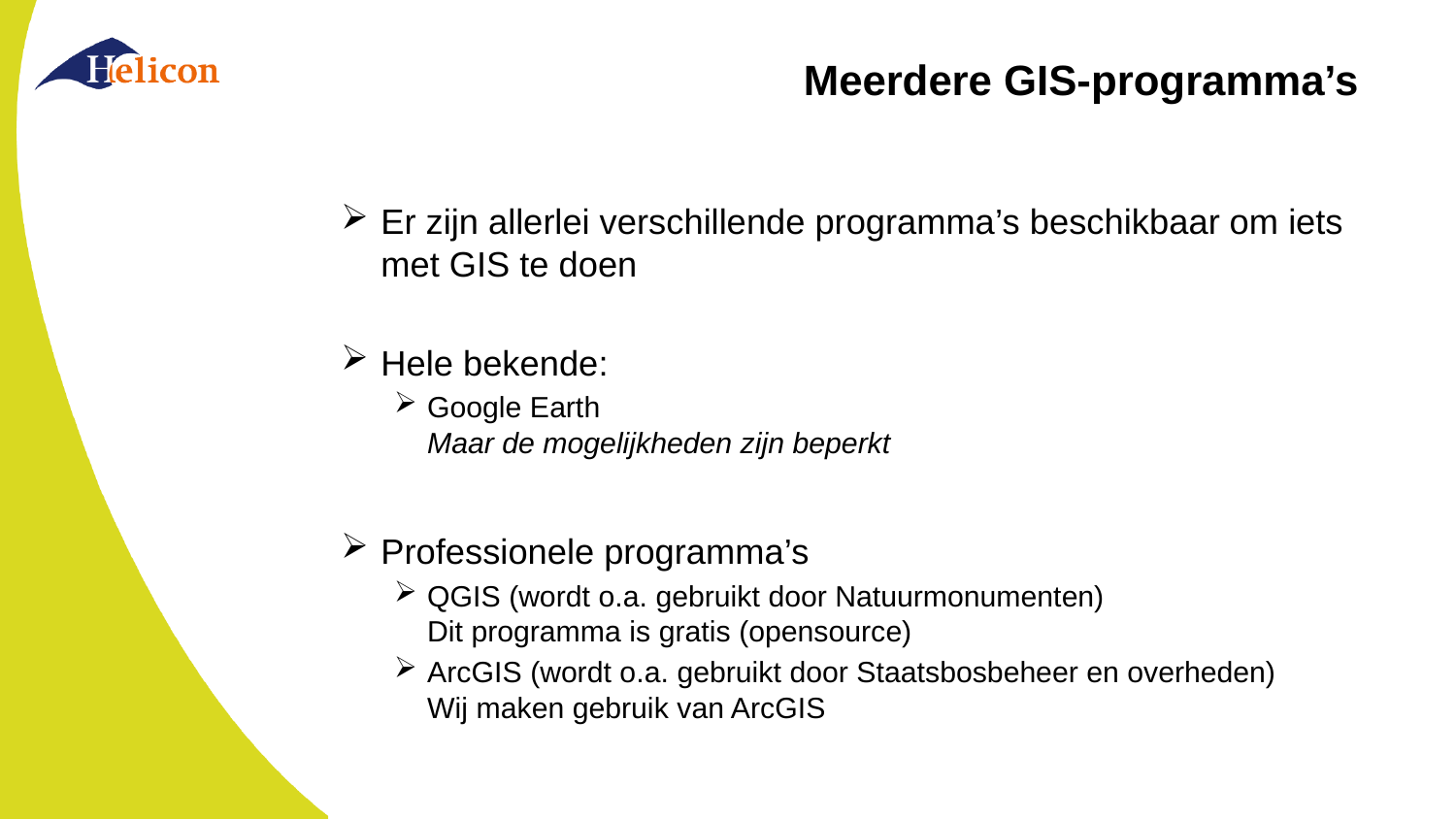

# Meerdere GIS-programma’s

Er zijn allerlei verschillende programma’s beschikbaar om iets met GIS te doen

Hele bekende:
Google Earth
Maar de mogelijkheden zijn beperkt

Professionele programma’s
QGIS (wordt o.a. gebruikt door Natuurmonumenten)
Dit programma is gratis (opensource)
ArcGIS (wordt o.a. gebruikt door Staatsbosbeheer en overheden)
Wij maken gebruik van ArcGIS